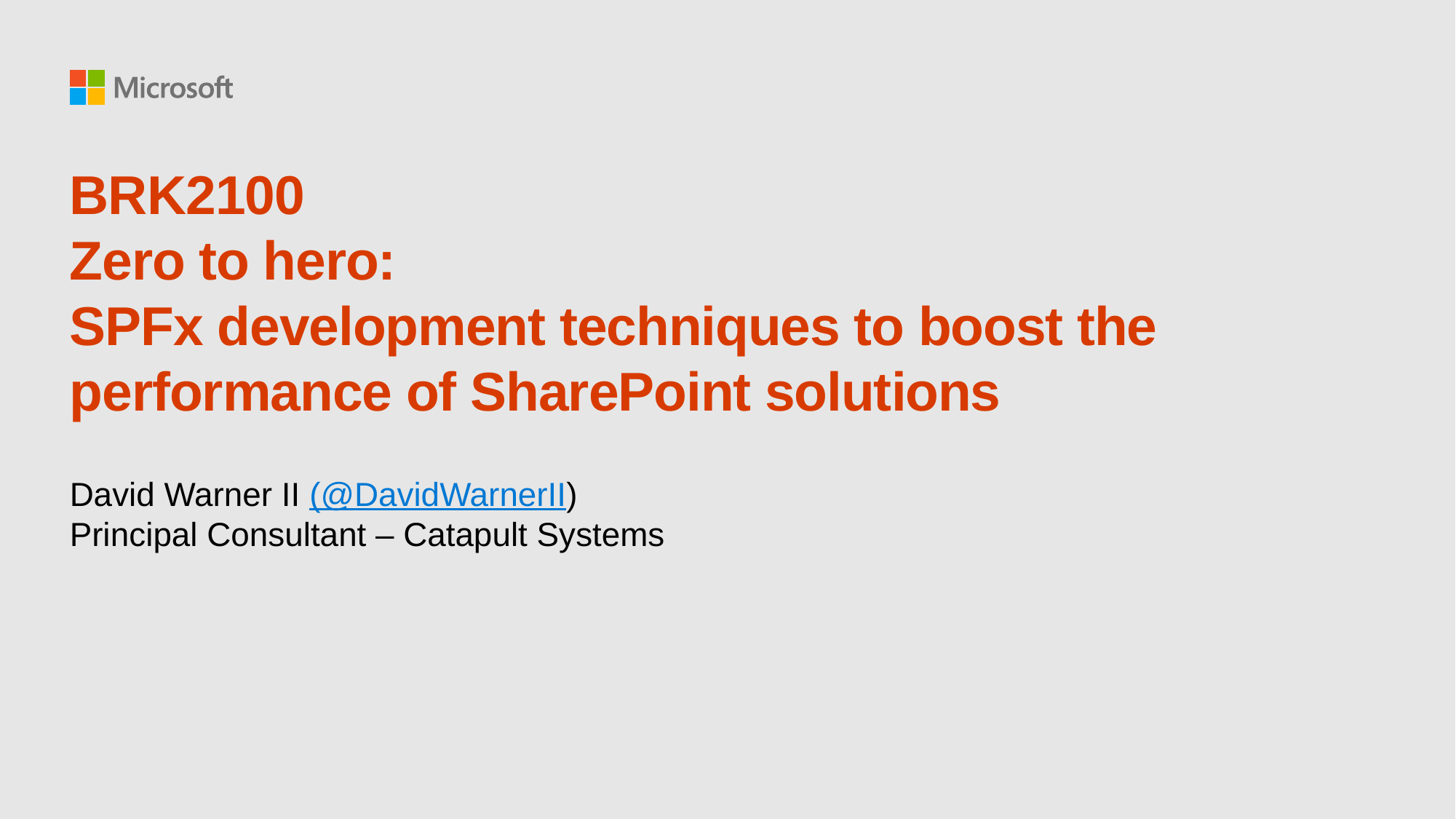

# BRK2100 Zero to hero: SPFx development techniques to boost the performance of SharePoint solutions
David Warner II (@DavidWarnerII)
Principal Consultant – Catapult Systems